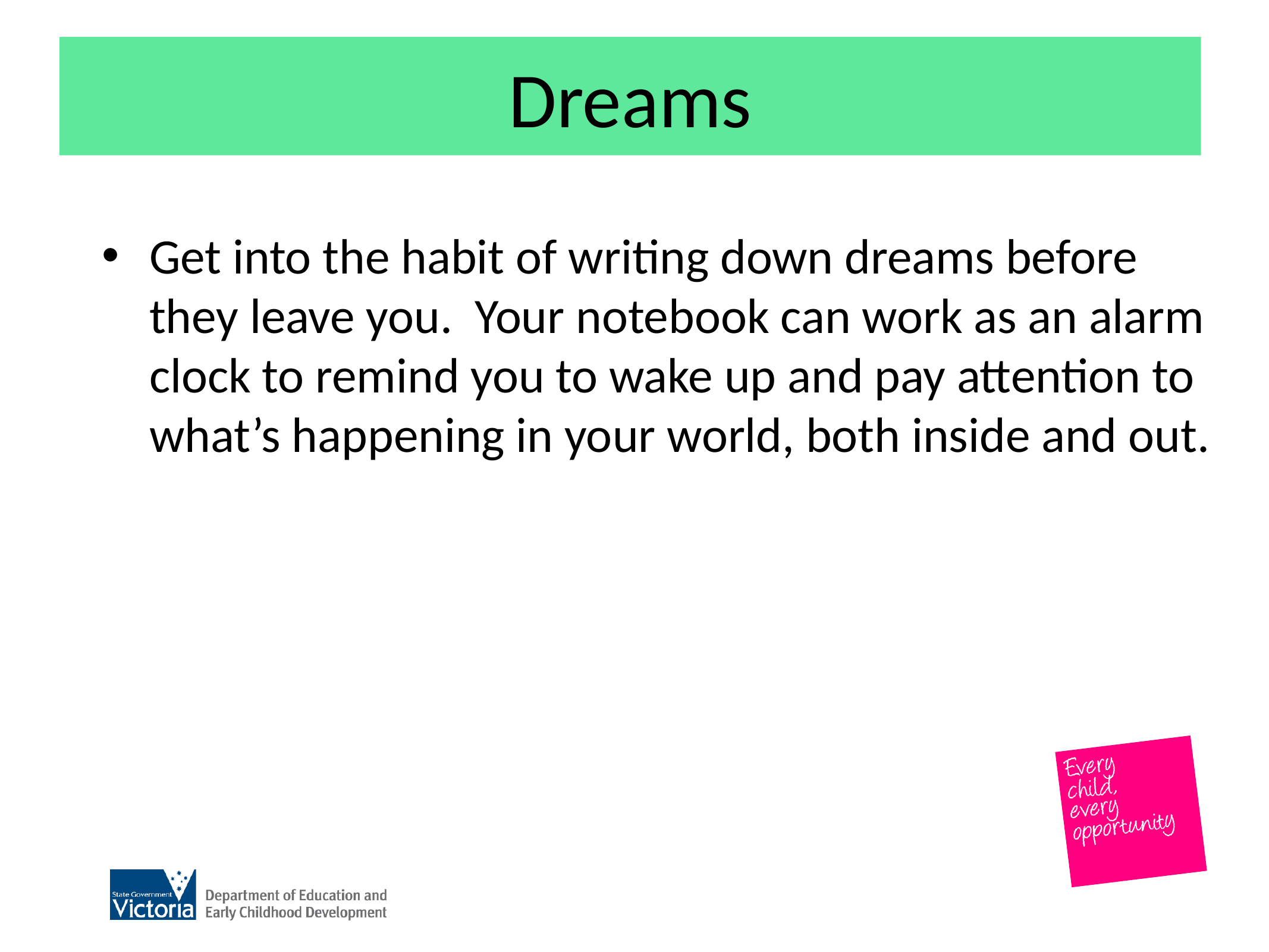

# Dreams

Get into the habit of writing down dreams before they leave you.  Your notebook can work as an alarm clock to remind you to wake up and pay attention to what’s happening in your world, both inside and out.